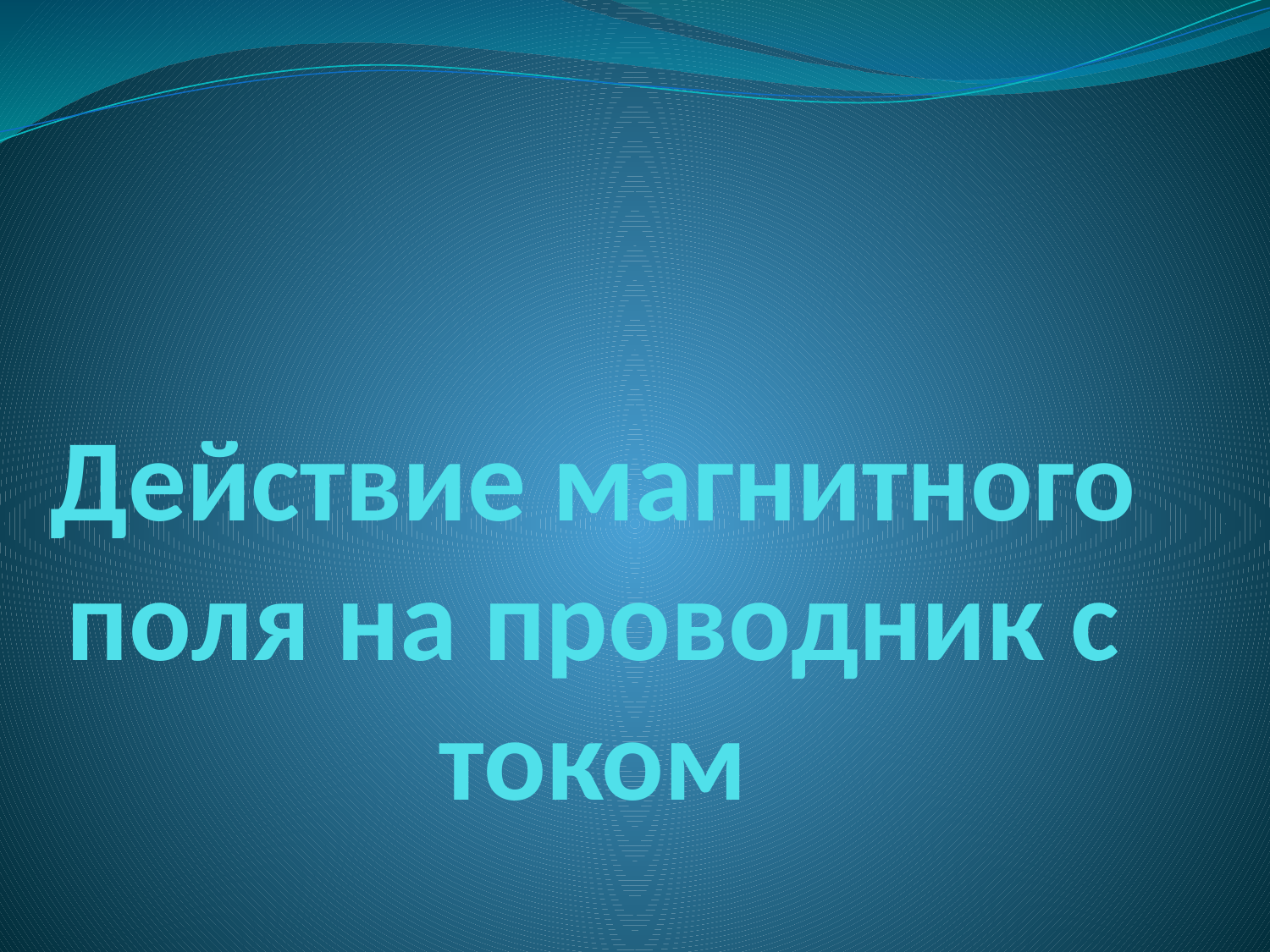

# Действие магнитного поля на проводник с током